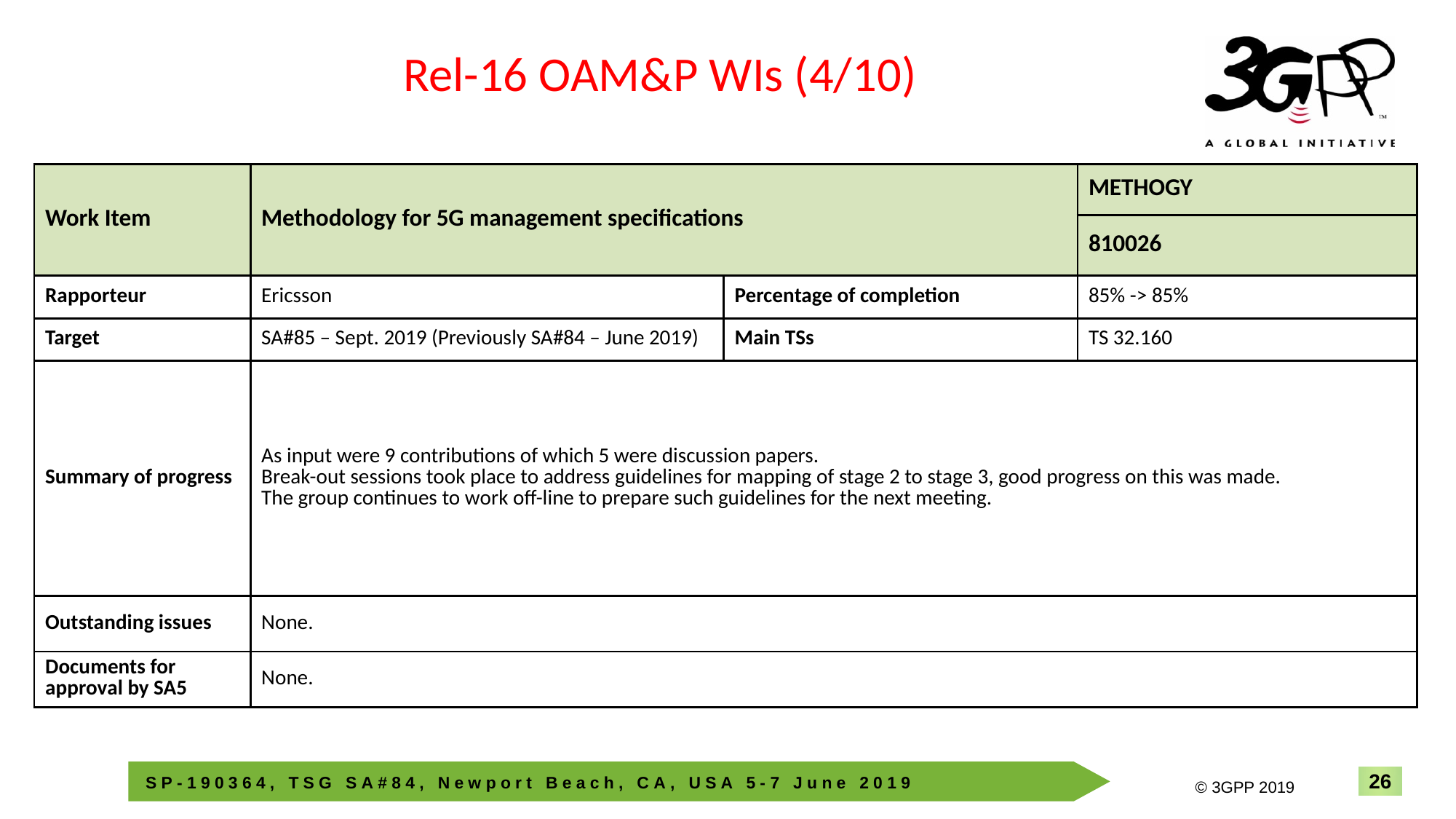

Rel-16 OAM&P WIs (4/10)
| Work Item | Methodology for 5G management specifications |  | METHOGY |
| --- | --- | --- | --- |
|  |  |  | 810026 |
| Rapporteur | Ericsson | Percentage of completion | 85% -> 85% |
| Target | SA#85 – Sept. 2019 (Previously SA#84 – June 2019) | Main TSs | TS 32.160 |
| Summary of progress | As input were 9 contributions of which 5 were discussion papers. Break-out sessions took place to address guidelines for mapping of stage 2 to stage 3, good progress on this was made. The group continues to work off-line to prepare such guidelines for the next meeting. |  |  |
| Outstanding issues | None. |  |  |
| Documents for approval by SA5 | None. |  |  |